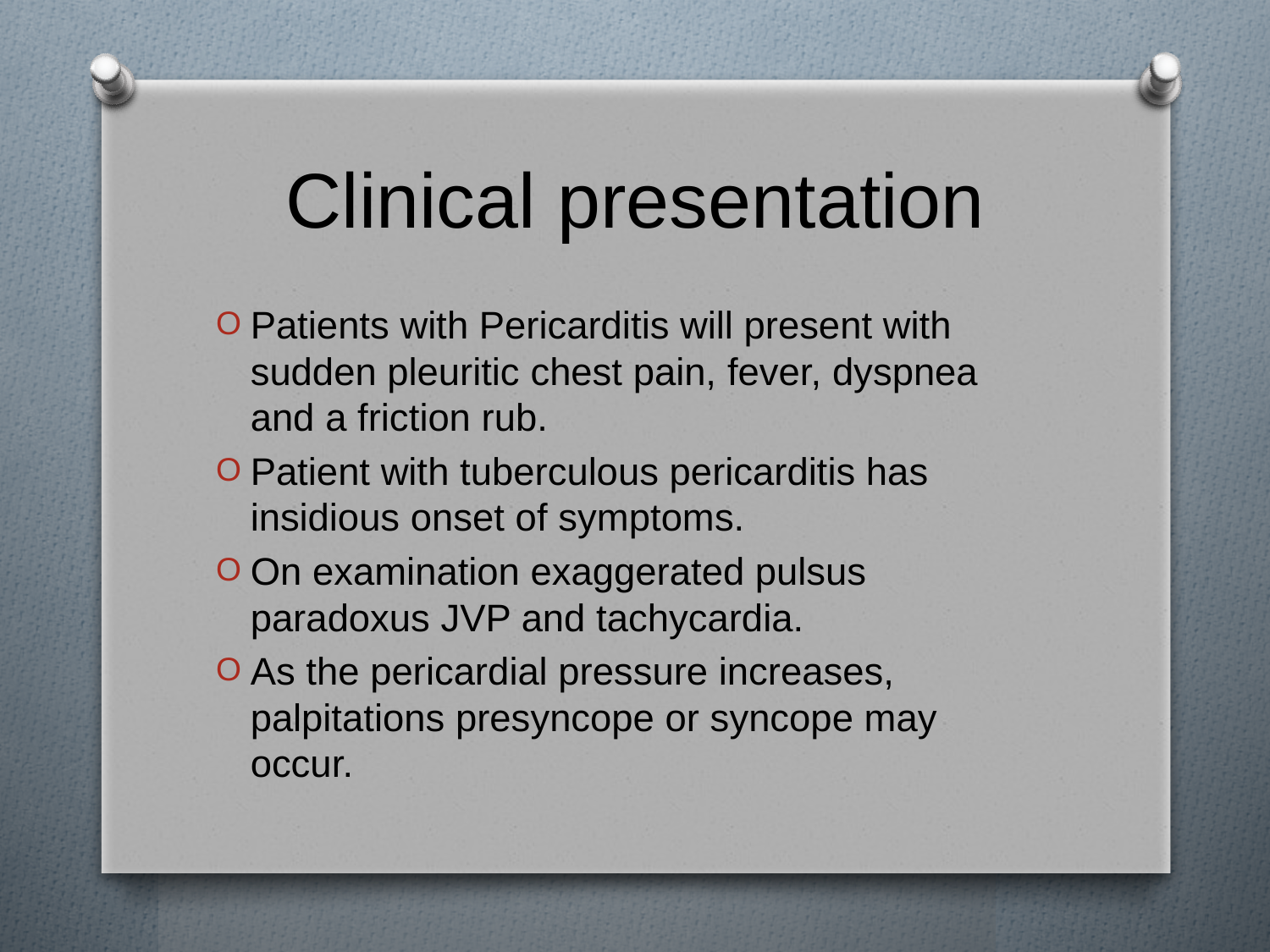

# Clinical presentation
Patients with Pericarditis will present with sudden pleuritic chest pain, fever, dyspnea and a friction rub.
Patient with tuberculous pericarditis has insidious onset of symptoms.
On examination exaggerated pulsus paradoxus JVP and tachycardia.
As the pericardial pressure increases, palpitations presyncope or syncope may occur.